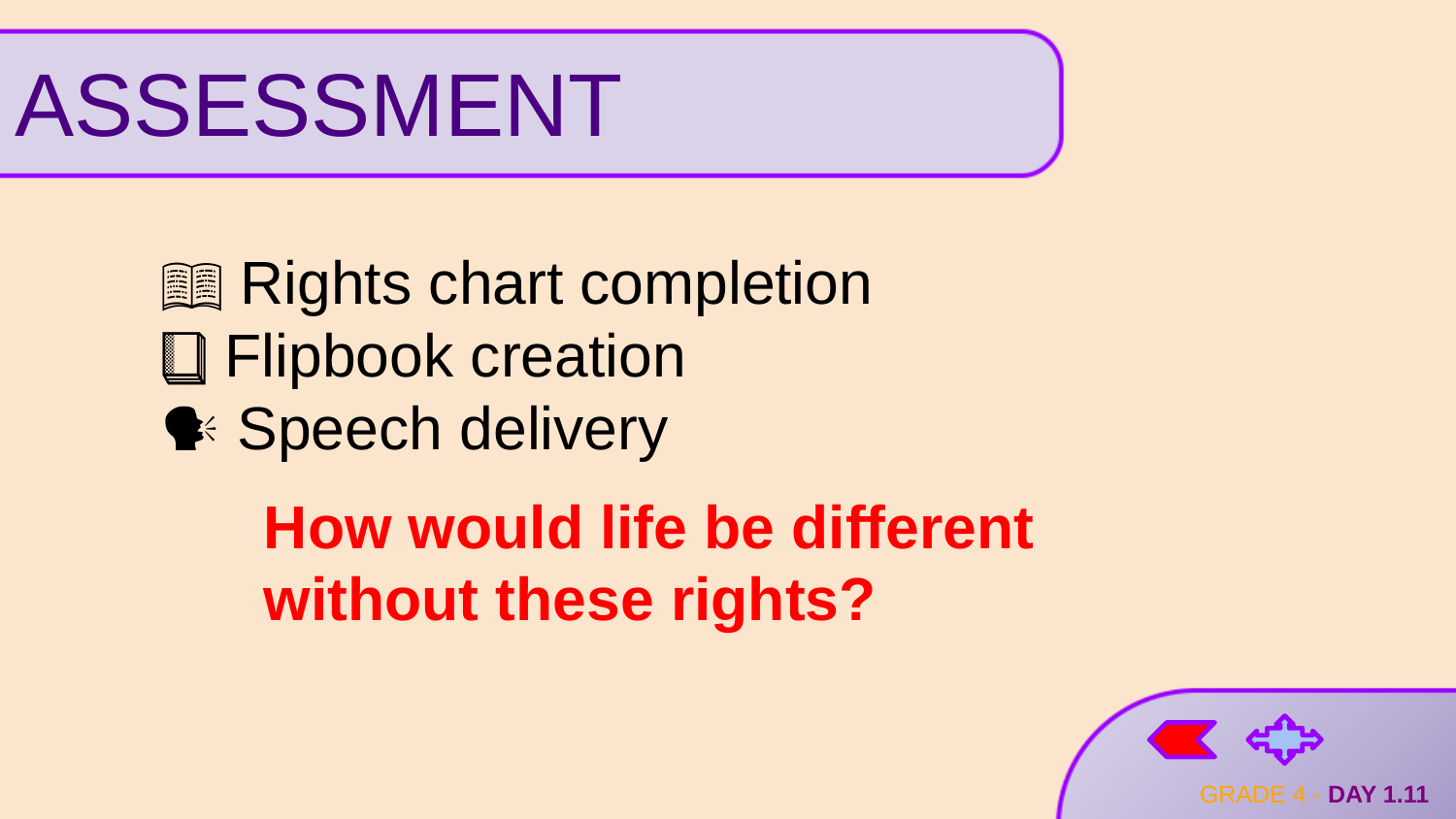

# ASSESSMENT

📖 Rights chart completion
📔 Flipbook creation
🗣 Speech delivery
How would life be different without these rights?

GRADE 4 - DAY 1.11